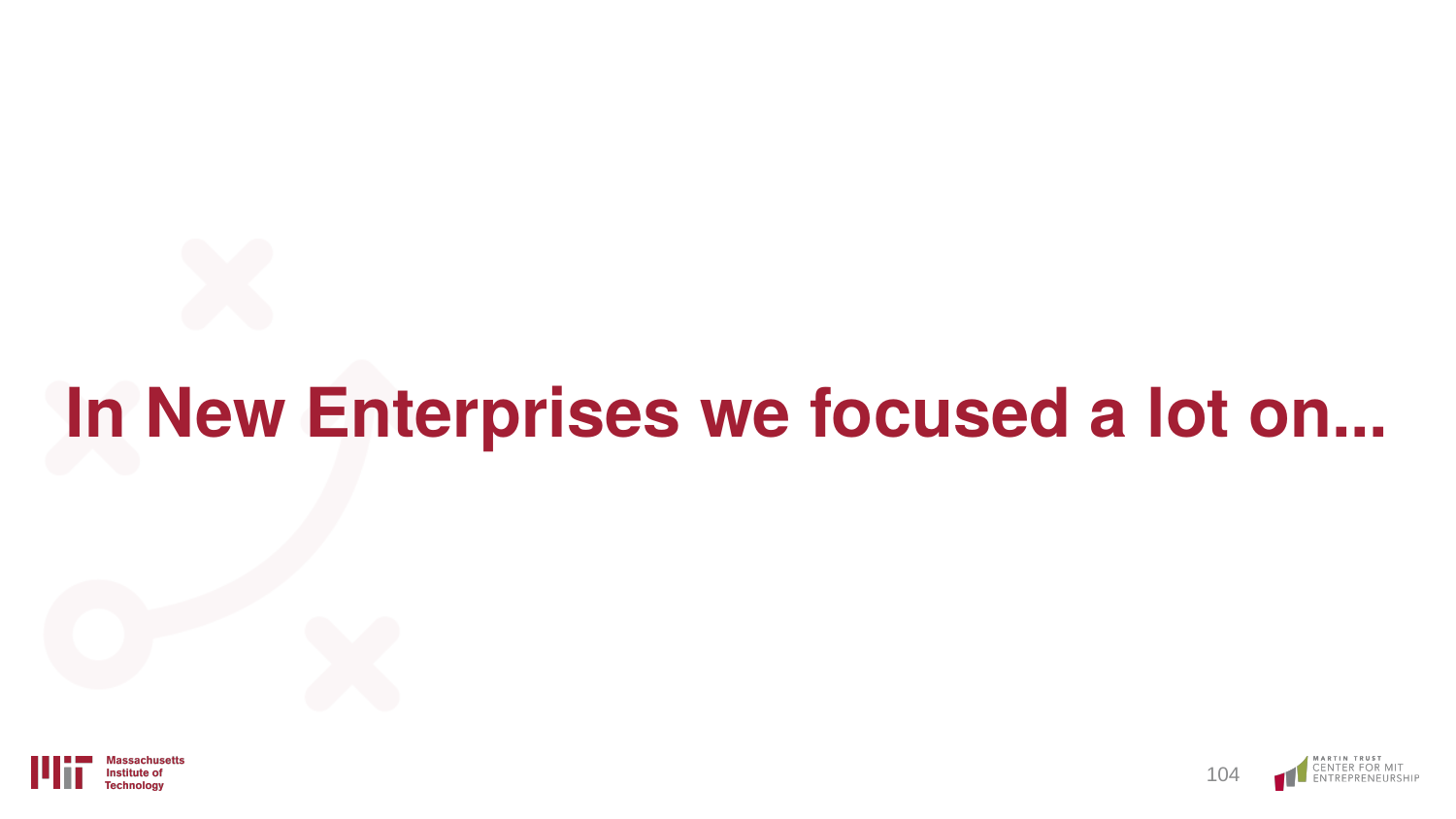

# In New Enterprises we focused a lot on...
104